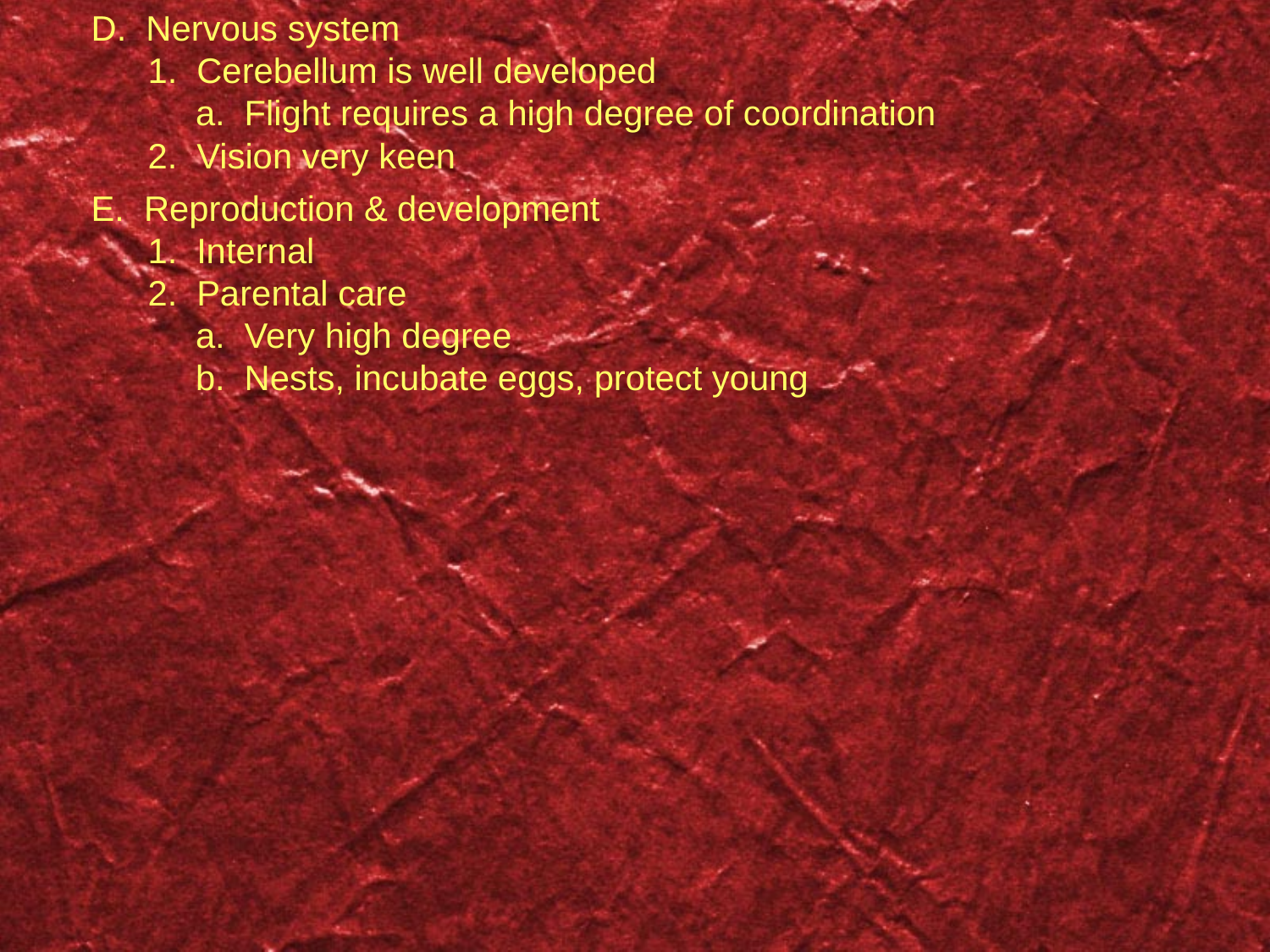

D.  Nervous system
		1.  Cerebellum is well developed
			a.  Flight requires a high degree of coordination
		2.  Vision very keen
	E.  Reproduction & development
		1.  Internal
		2.  Parental care
			a.  Very high degree
			b.  Nests, incubate eggs, protect young